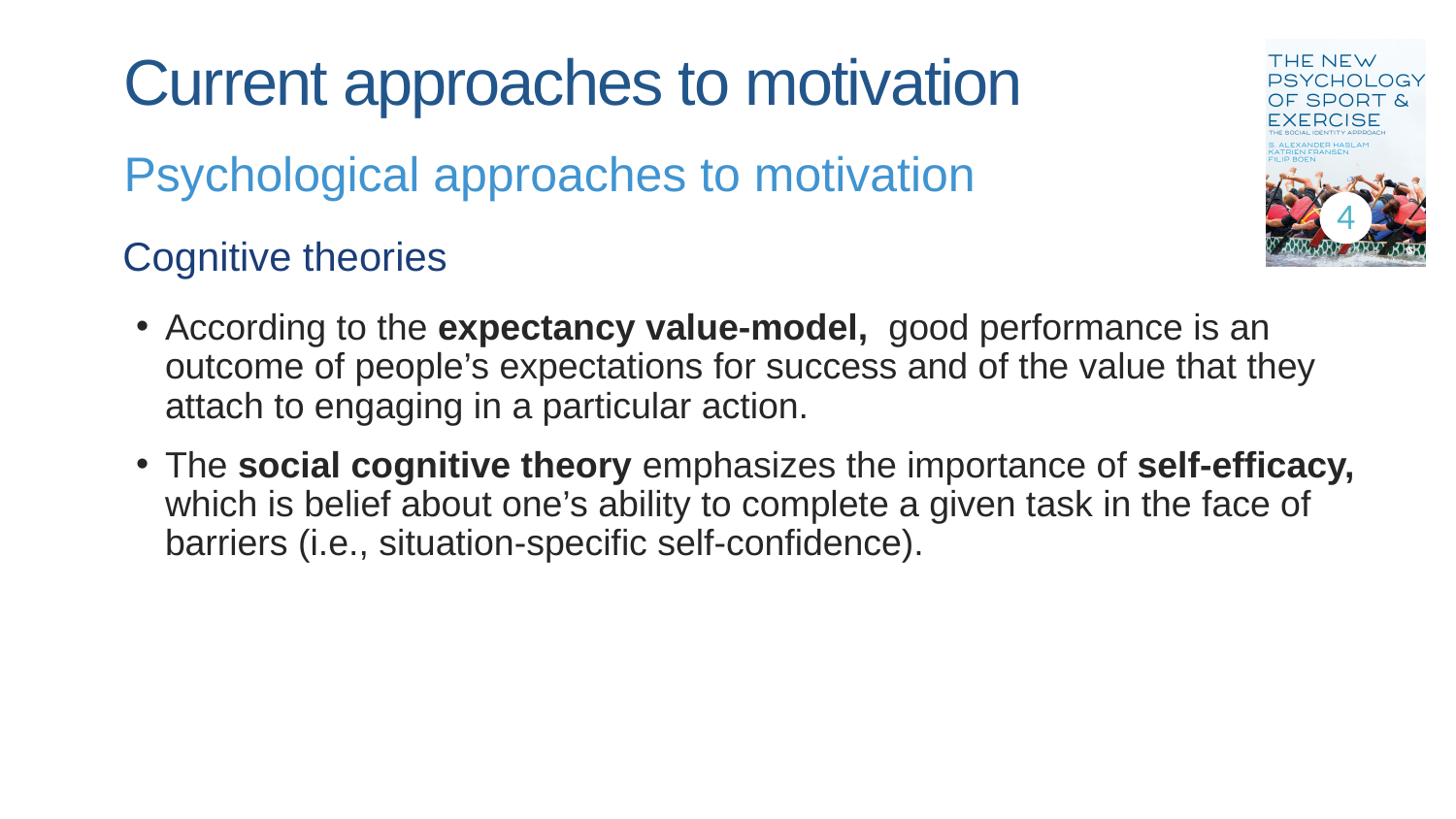

# Current approaches to motivation
4
Psychological approaches to motivation
Cognitive theories
According to the expectancy value-model,  good performance is an outcome of people’s expectations for success and of the value that they attach to engaging in a particular action.
The social cognitive theory emphasizes the importance of self-efficacy, which is belief about one’s ability to complete a given task in the face of barriers (i.e., situation-specific self-confidence).